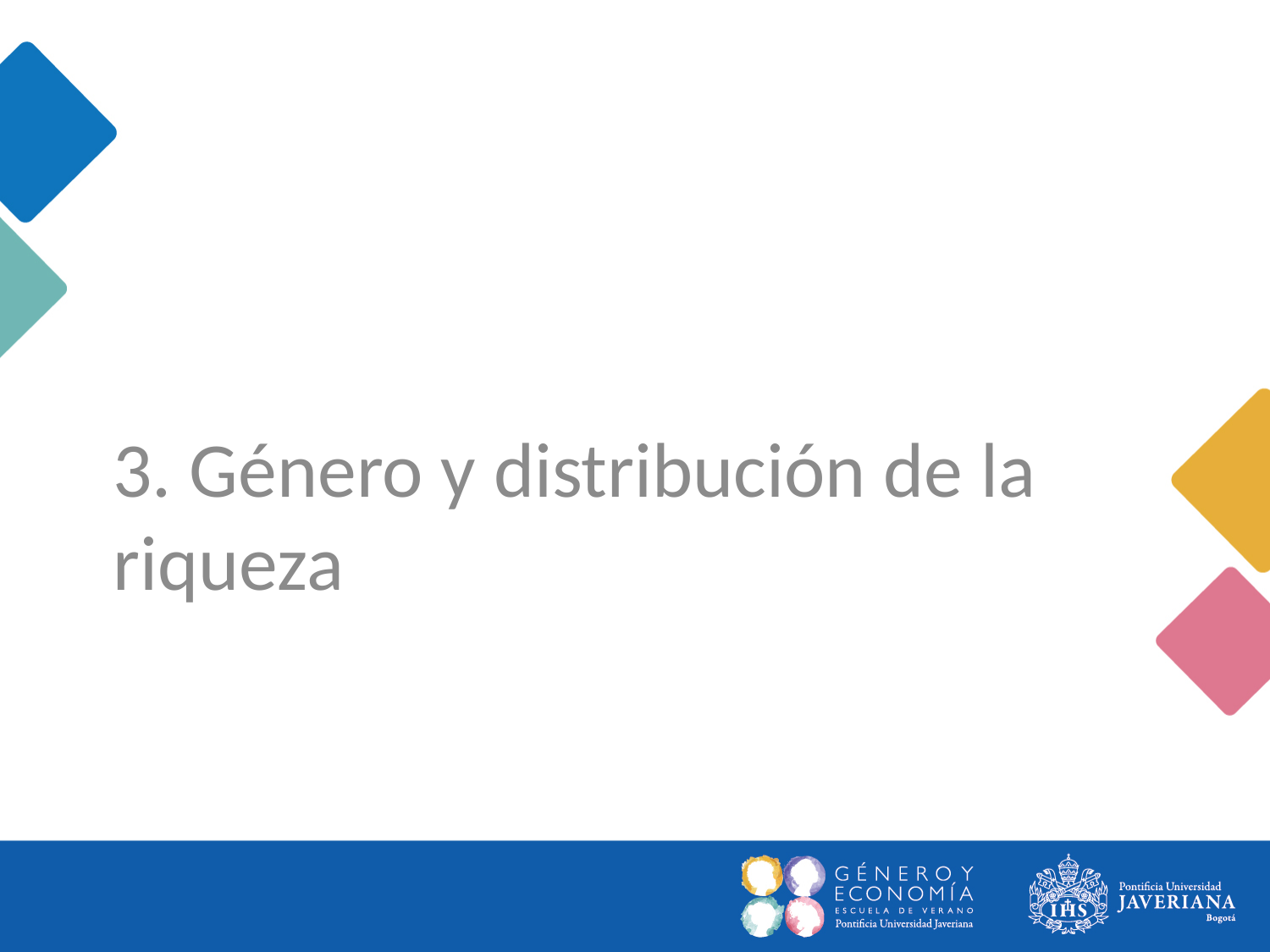

3. Género y distribución de la riqueza
#